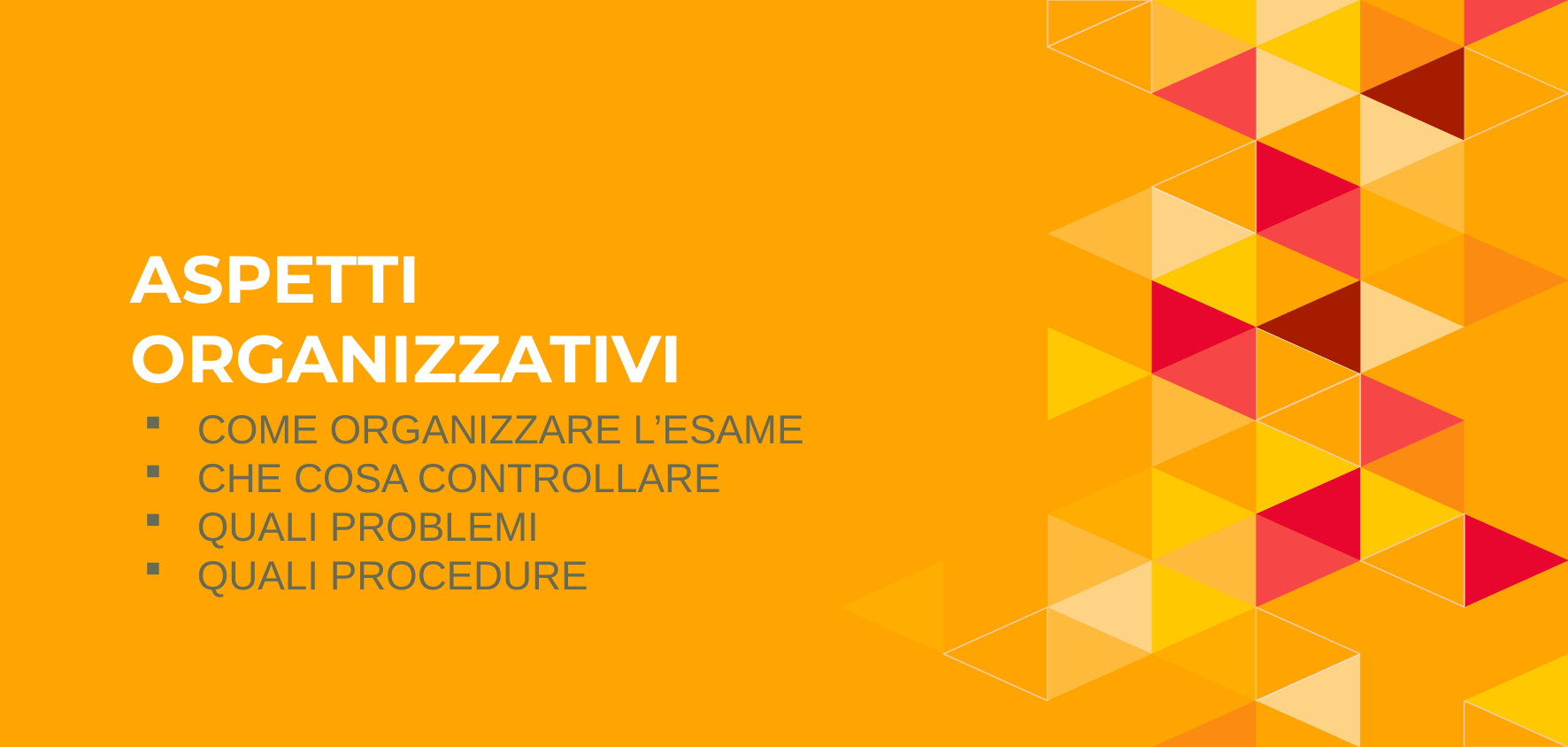

# ASPETTI ORGANIZZATIVI
COME ORGANIZZARE L’ESAME
CHE COSA CONTROLLARE
QUALI PROBLEMI
QUALI PROCEDURE